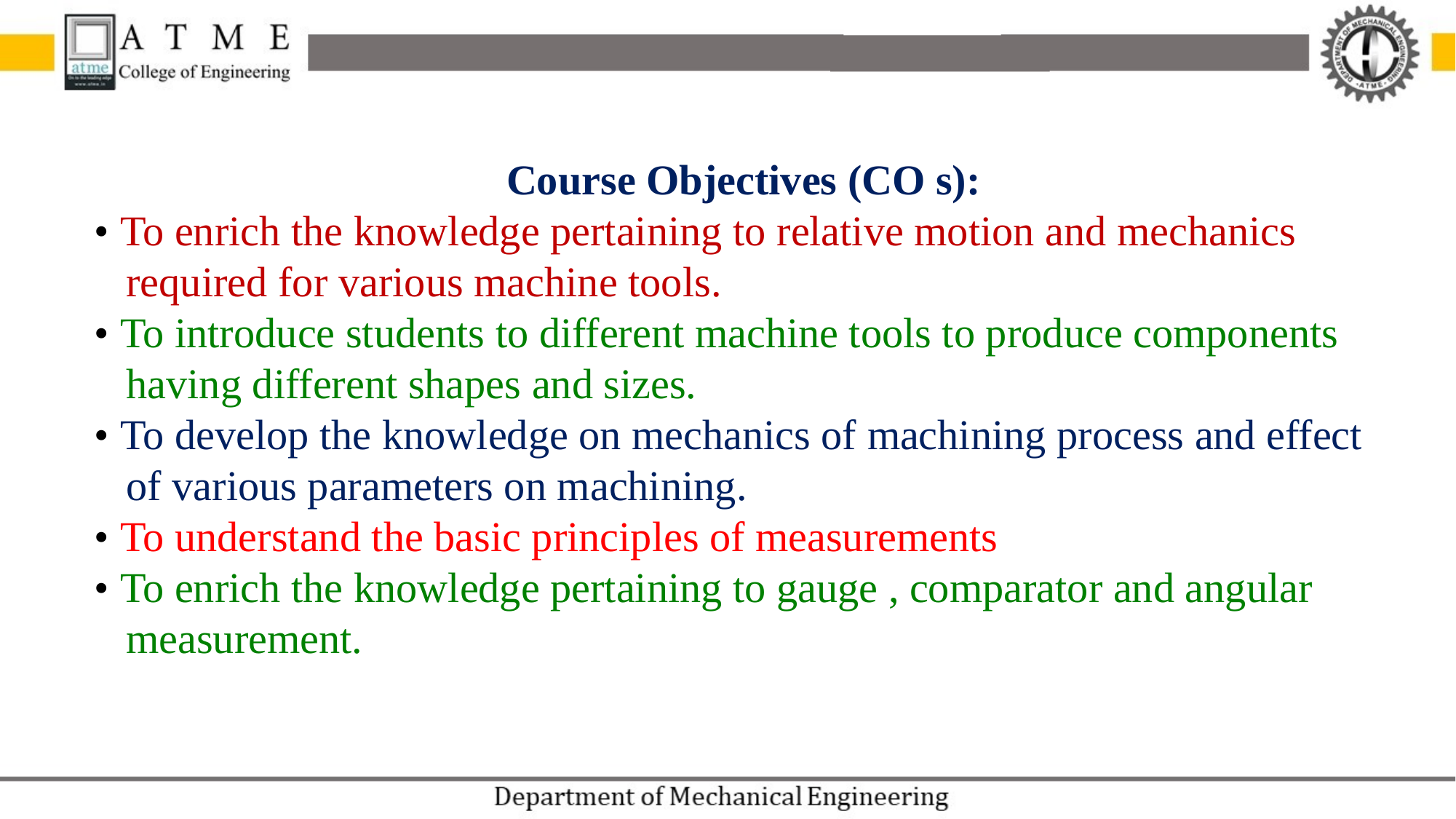

Course Objectives (CO s):
• To enrich the knowledge pertaining to relative motion and mechanics
   required for various machine tools.
• To introduce students to different machine tools to produce components
   having different shapes and sizes.
• To develop the knowledge on mechanics of machining process and effect
   of various parameters on machining.
• To understand the basic principles of measurements
• To enrich the knowledge pertaining to gauge , comparator and angular
   measurement.